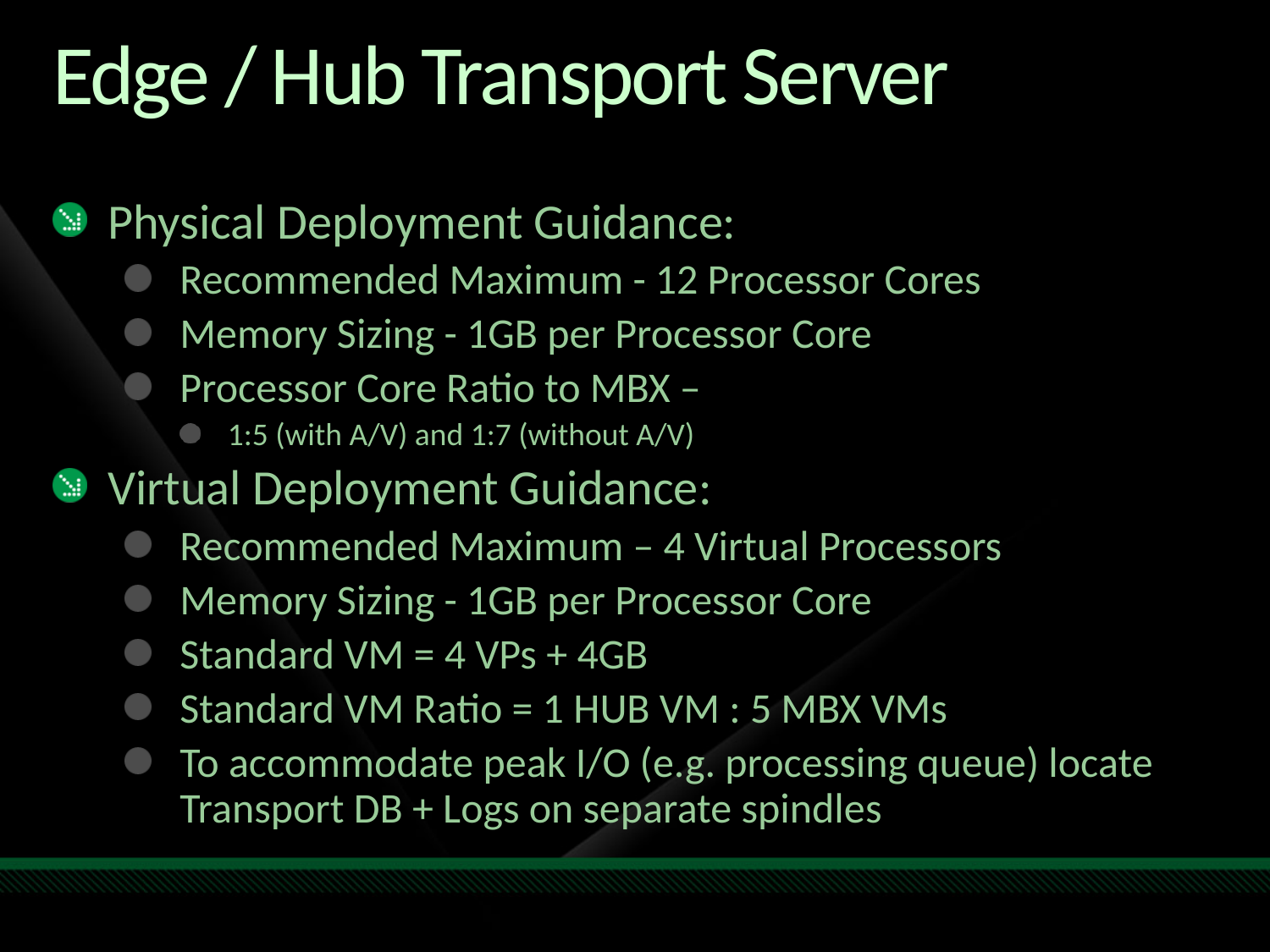

# Edge / Hub Transport Server
Physical Deployment Guidance:
Recommended Maximum - 12 Processor Cores
Memory Sizing - 1GB per Processor Core
Processor Core Ratio to MBX –
1:5 (with A/V) and 1:7 (without A/V)
Virtual Deployment Guidance:
Recommended Maximum – 4 Virtual Processors
Memory Sizing - 1GB per Processor Core
Standard VM = 4 VPs + 4GB
Standard VM Ratio = 1 HUB VM : 5 MBX VMs
To accommodate peak I/O (e.g. processing queue) locate Transport DB + Logs on separate spindles